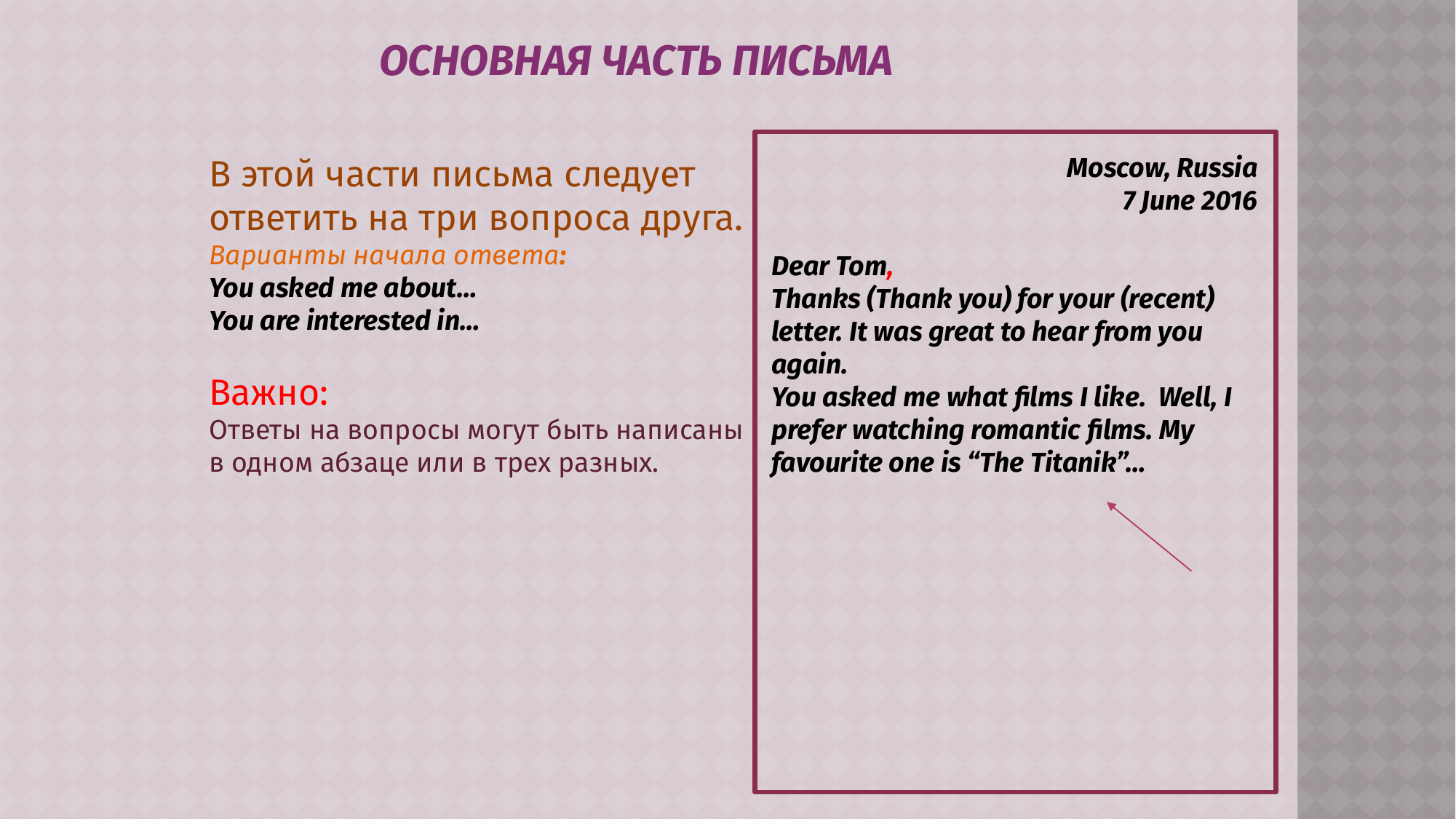

ОСНОВНАЯ ЧАСТЬ ПИСЬМА

В этой части письма следует ответить на три вопроса друга.
Варианты начала ответа:
You asked me about…
You are interested in…

Важно:
Ответы на вопросы могут быть написаны в одном абзаце или в трех разных.
 Moscow, Russia
            7 June 2016

Dear Tom,
Thanks (Thank you) for your (recent) letter. It was great to hear from you again.
You asked me what films I like.  Well, I prefer watching romantic films. My favourite one is “The Titanik”…